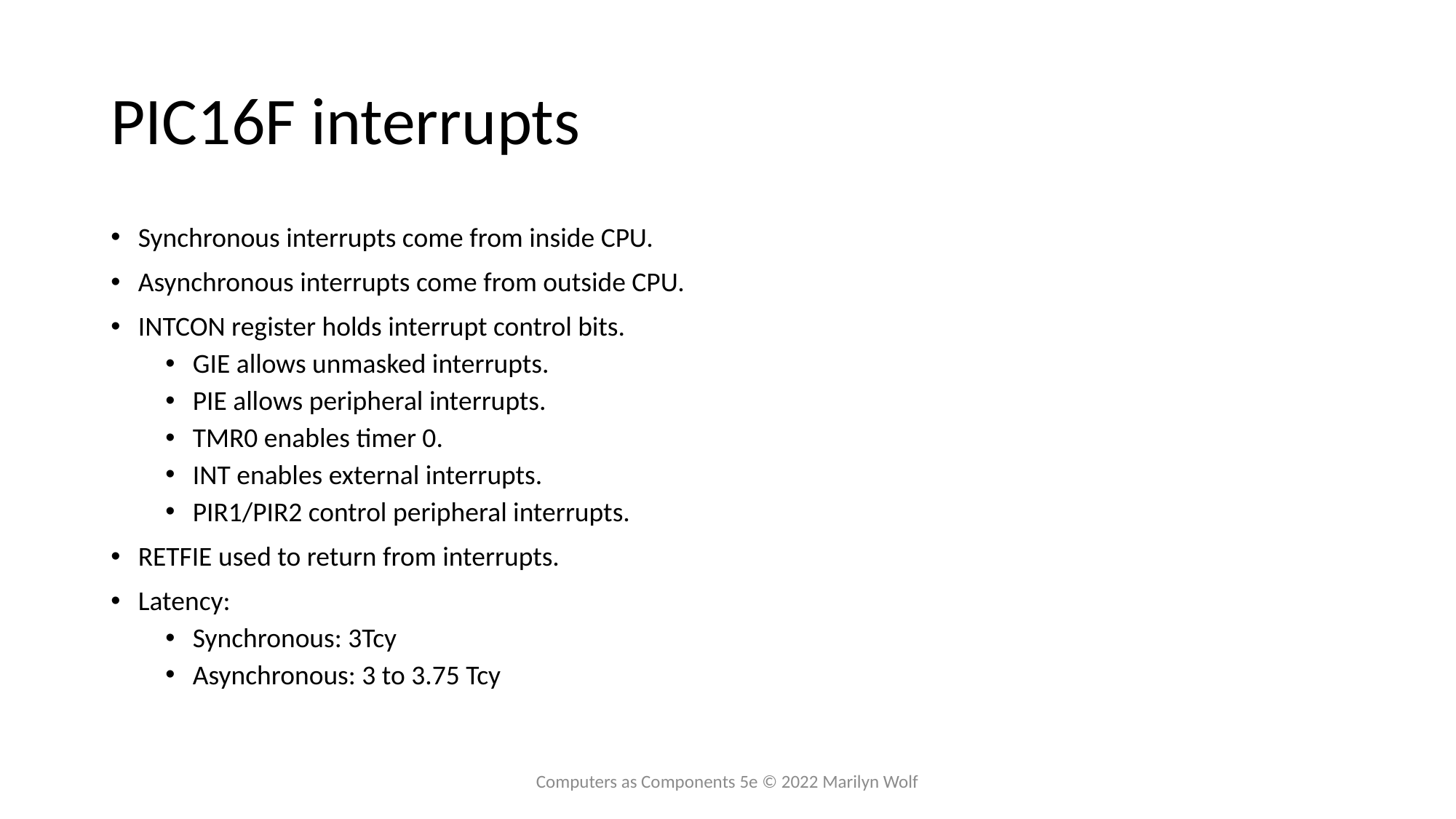

# PIC16F interrupts
Synchronous interrupts come from inside CPU.
Asynchronous interrupts come from outside CPU.
INTCON register holds interrupt control bits.
GIE allows unmasked interrupts.
PIE allows peripheral interrupts.
TMR0 enables timer 0.
INT enables external interrupts.
PIR1/PIR2 control peripheral interrupts.
RETFIE used to return from interrupts.
Latency:
Synchronous: 3Tcy
Asynchronous: 3 to 3.75 Tcy
Computers as Components 5e © 2022 Marilyn Wolf